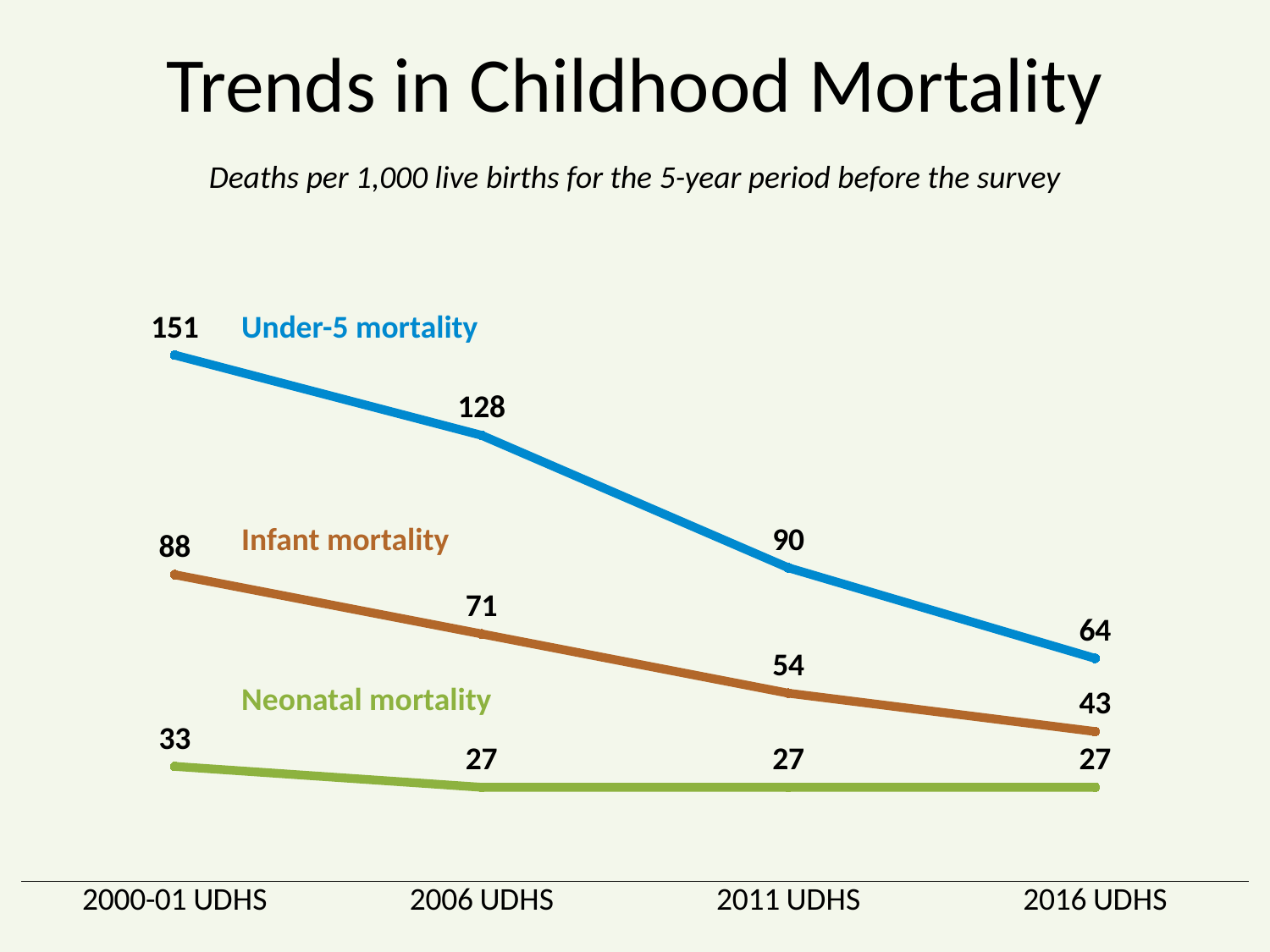

# Trends in Childhood Mortality
Deaths per 1,000 live births for the 5-year period before the survey

### Chart

| Category | Neonatal mortality | Infant mortality | Under-5 mortality |
|---|---|---|---|
| 2000-01 UDHS | 33.0 | 88.0 | 151.0 |
| 2006 UDHS | 27.0 | 71.0 | 128.0 |
| 2011 UDHS | 27.0 | 54.0 | 90.0 |
| 2016 UDHS | 27.0 | 43.0 | 64.0 |
Under-5 mortality
Infant mortality
Neonatal mortality